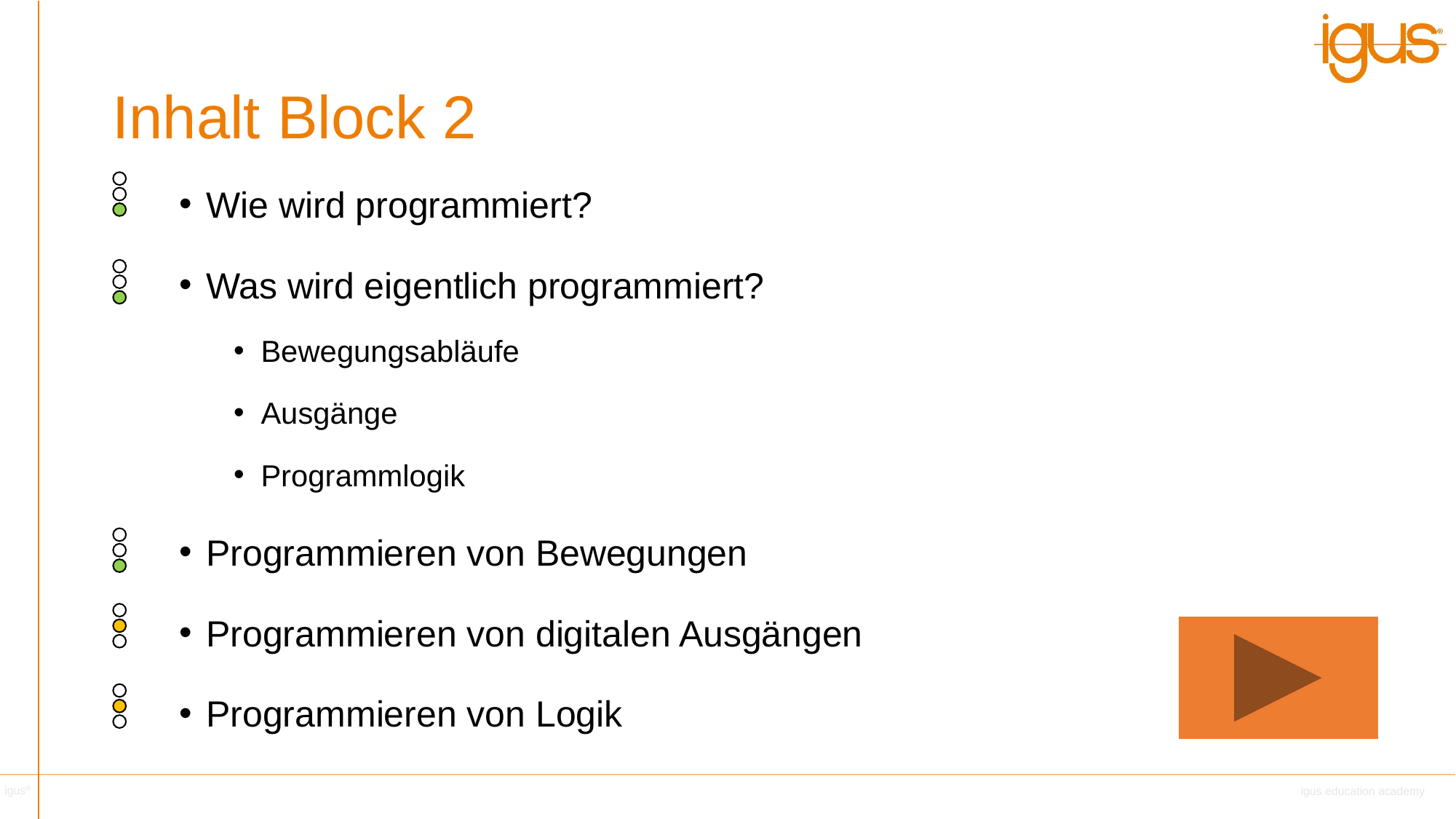

Inhalt Block 2
Wie wird programmiert?
Was wird eigentlich programmiert?
Bewegungsabläufe
Ausgänge
Programmlogik
Programmieren von Bewegungen
Programmieren von digitalen Ausgängen
Programmieren von Logik